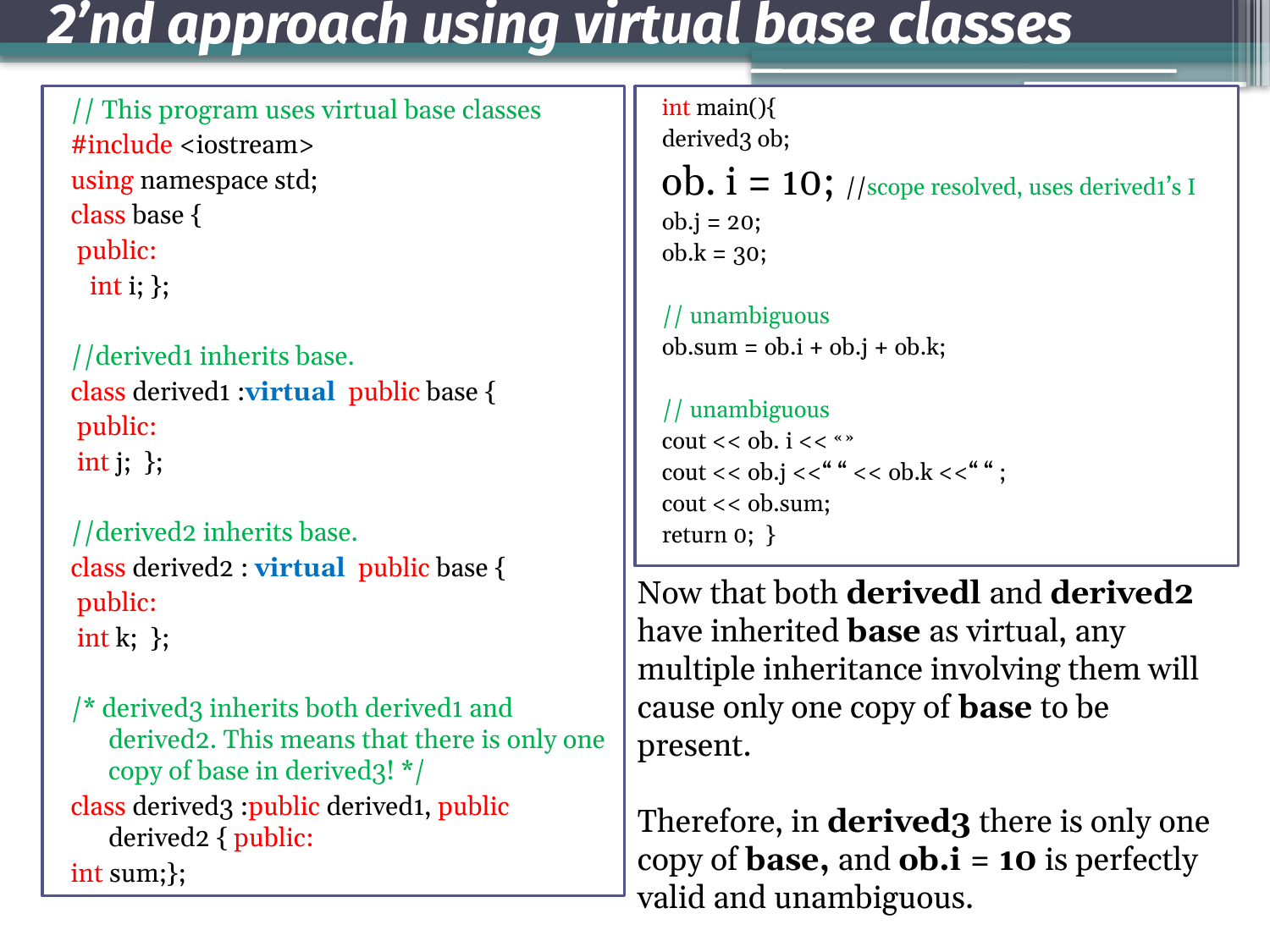

# 2’nd approach using virtual base classes
// This program uses virtual base classes
#include <iostream>
using namespace std;
class base {
 public:
   int i; };

//derived1 inherits base.
class derived1 :virtual  public base {
 public:
 int j;  };

//derived2 inherits base.
class derived2 : virtual  public base {
 public:
 int k;  };

/* derived3 inherits both derived1 and derived2. This means that there is only one copy of base in derived3! */
class derived3 :public derived1, public derived2 { public:
int sum;};

int main(){
derived3 ob;
ob. i = 10; //scope resolved, uses derived1’s I
ob.j = 20;
ob.k = 30;

// unambiguous
ob.sum = ob.i + ob.j + ob.k;

// unambiguous
cout << ob. i << « »
cout << ob.j <<“ “ << ob.k <<“ “ ;
cout << ob.sum;
return 0;  }
Now that both derivedl and derived2 have inherited base as virtual, any multiple inheritance involving them will cause only one copy of base to be present.

Therefore, in derived3 there is only one copy of base, and ob.i = 10 is perfectly valid and unambiguous.